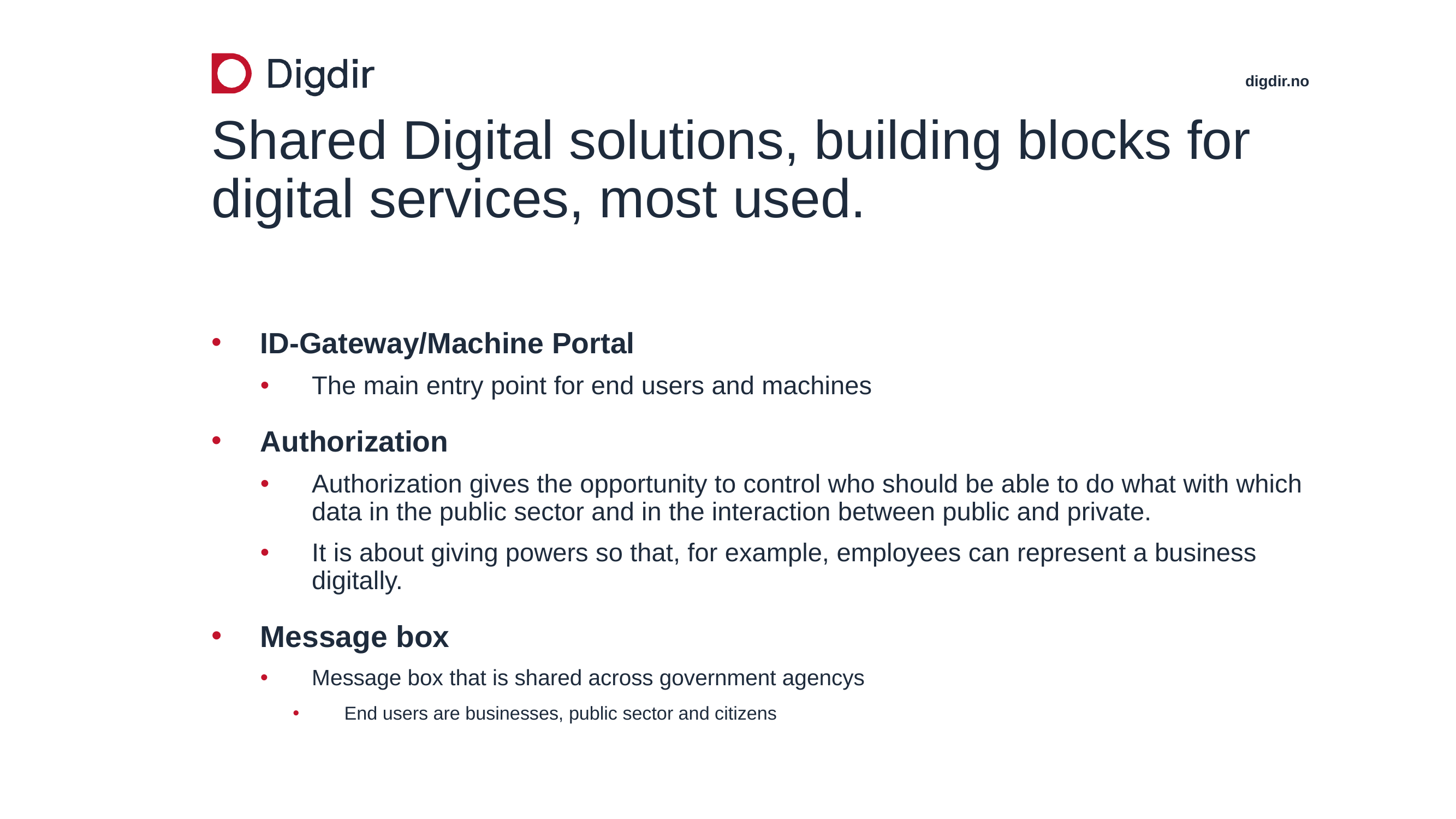

# Shared Digital solutions, building blocks for digital services, most used.
ID-Gateway/Machine Portal
The main entry point for end users and machines
Authorization
Authorization gives the opportunity to control who should be able to do what with which data in the public sector and in the interaction between public and private.​
It is about giving powers so that, for example, employees can represent a business digitally.
Message box
Message box that is shared across government agencys
End users are businesses, public sector and citizens